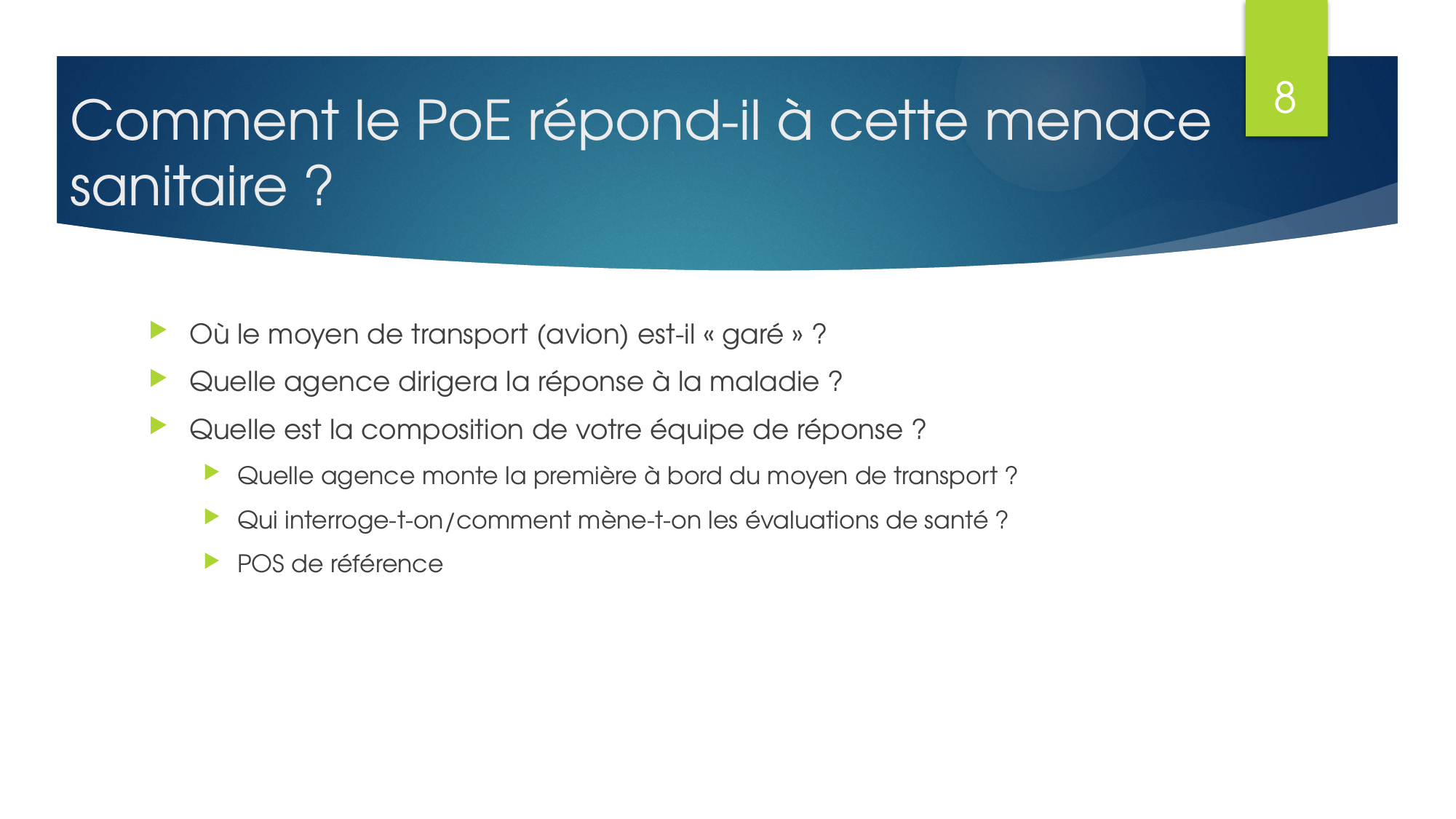

8
# Comment le PoE répond-il à cette menace sanitaire ?
Où le moyen de transport (avion) est-il « garé » ?
Quelle agence dirigera la réponse à la maladie ?
Quelle est la composition de votre équipe de réponse ?
Quelle agence monte la première à bord du moyen de transport ?
Qui interroge-t-on/comment mène-t-on les évaluations de santé ?
POS de référence